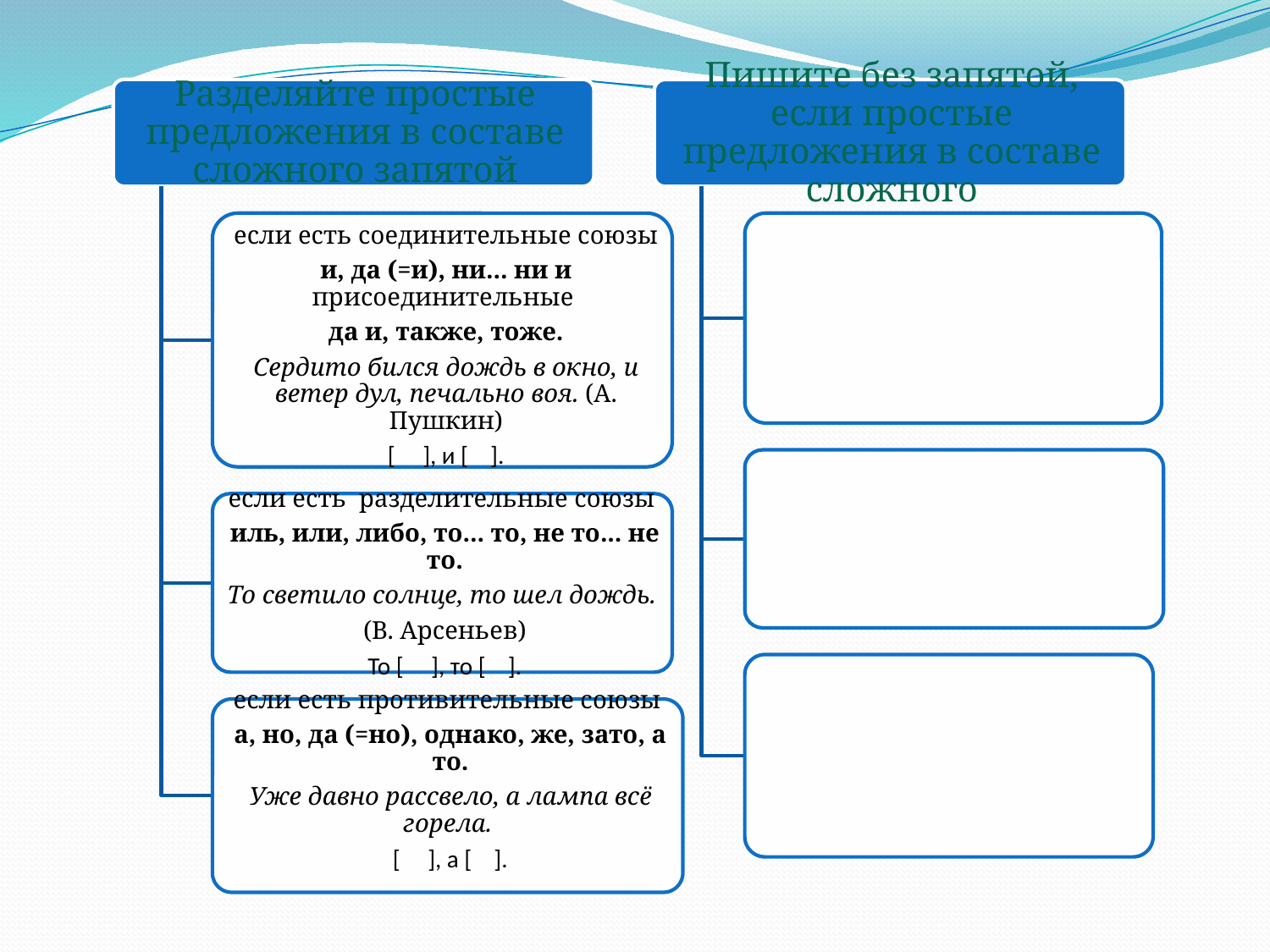

Разделяйте простые предложения в составе сложного запятой

если есть соединительные союзы
и, да (=и), ни... ни и присоединительные
да и, также, тоже.
Сердито бился дождь в окно, и ветер дул, печально воя. (А. Пушкин)
[     ], и [    ].

если есть  разделительные союзы
иль, или, либо, то... то, не то... не то.
То светило солнце, то шел дождь.
(В. Арсеньев)
То [     ], то [    ].
если есть противительные союзы
а, но, да (=но), однако, же, зато, а то.
Уже давно рассвело, а лампа всё горела.
[     ], а [    ].

Пишите без запятой, если простые предложения в составе сложного